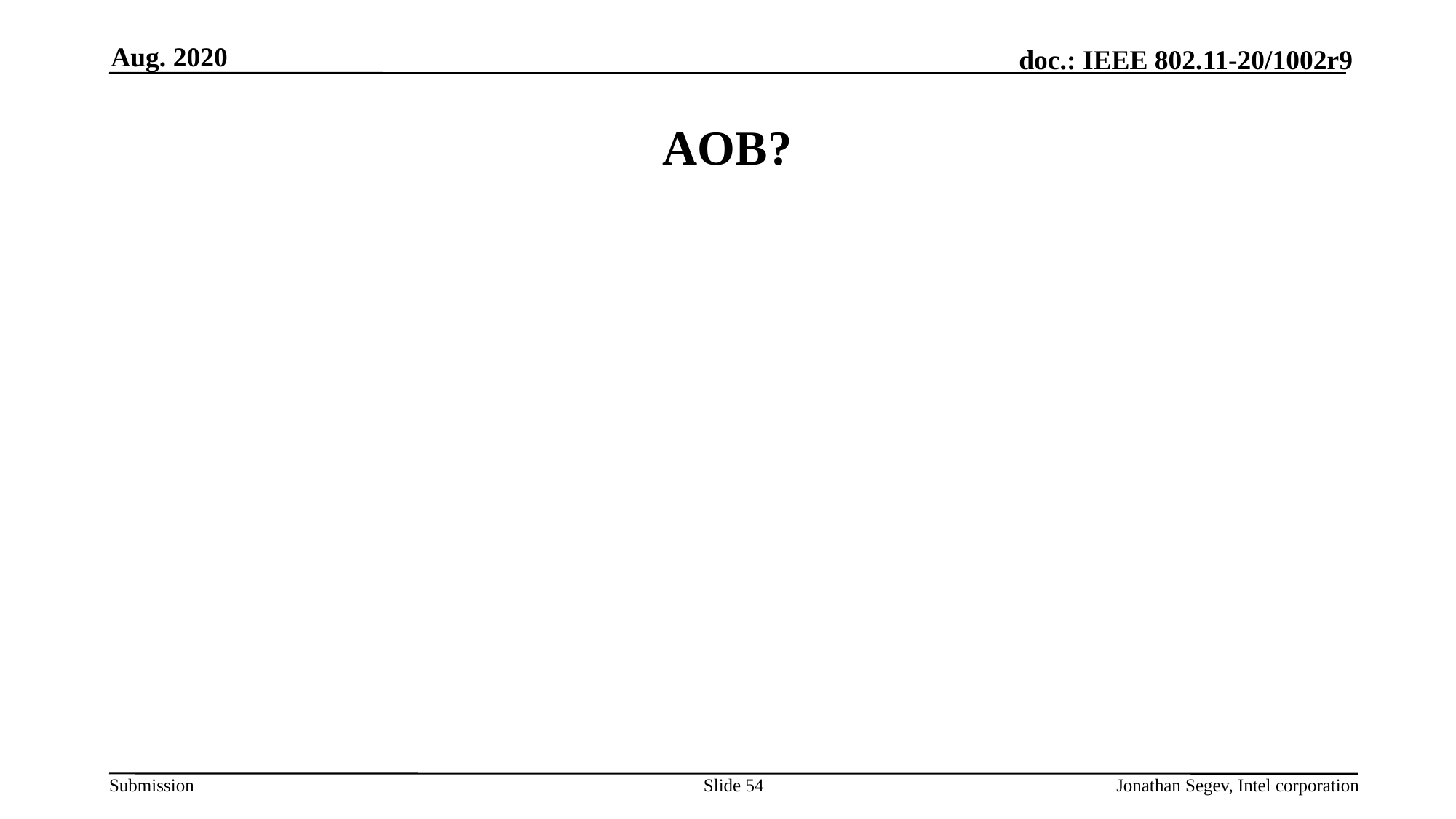

Aug. 2020
# AOB?

Slide 54
Jonathan Segev, Intel corporation